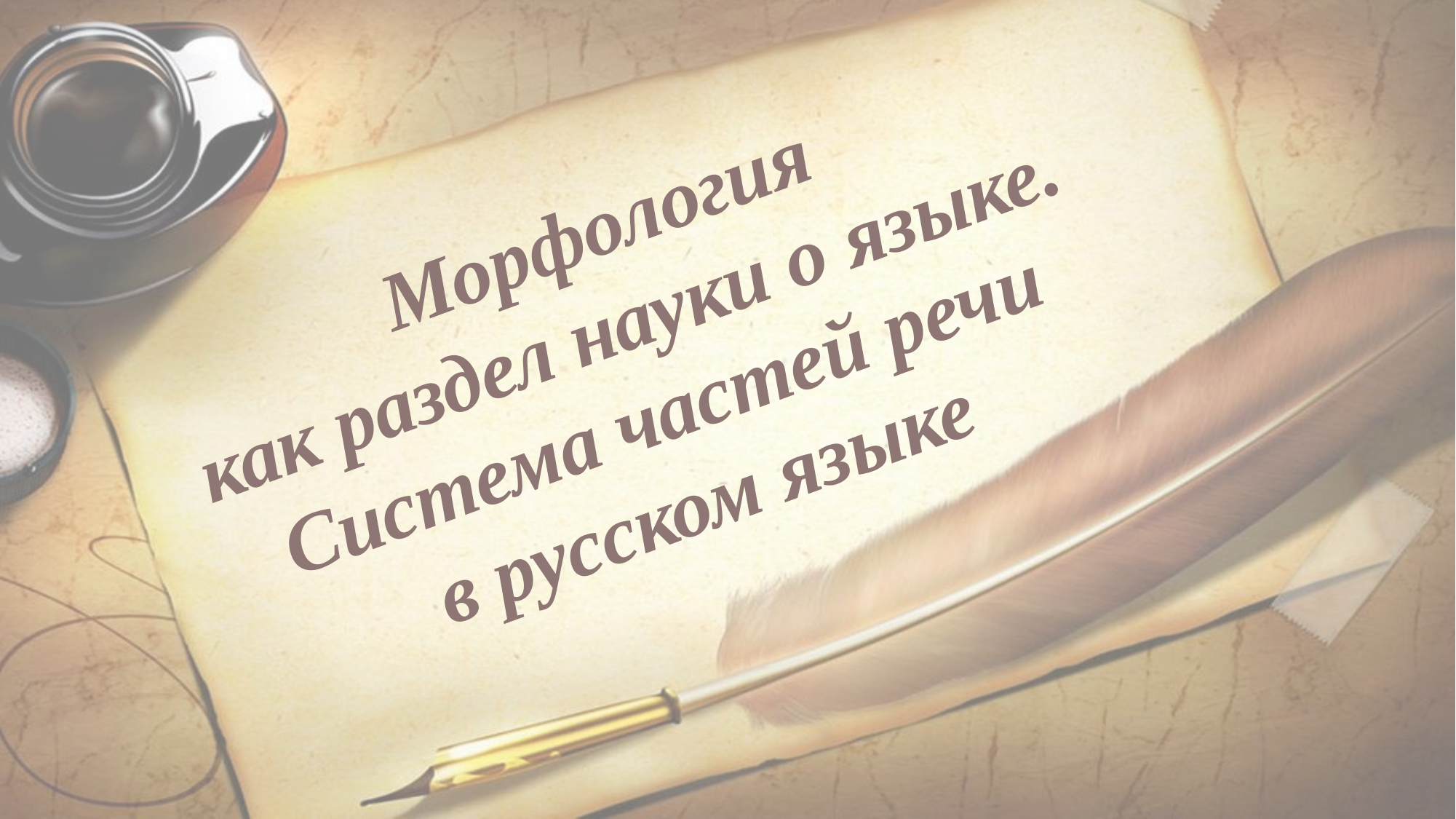

Морфология
как раздел науки о языке.
Система частей речи
в русском языке